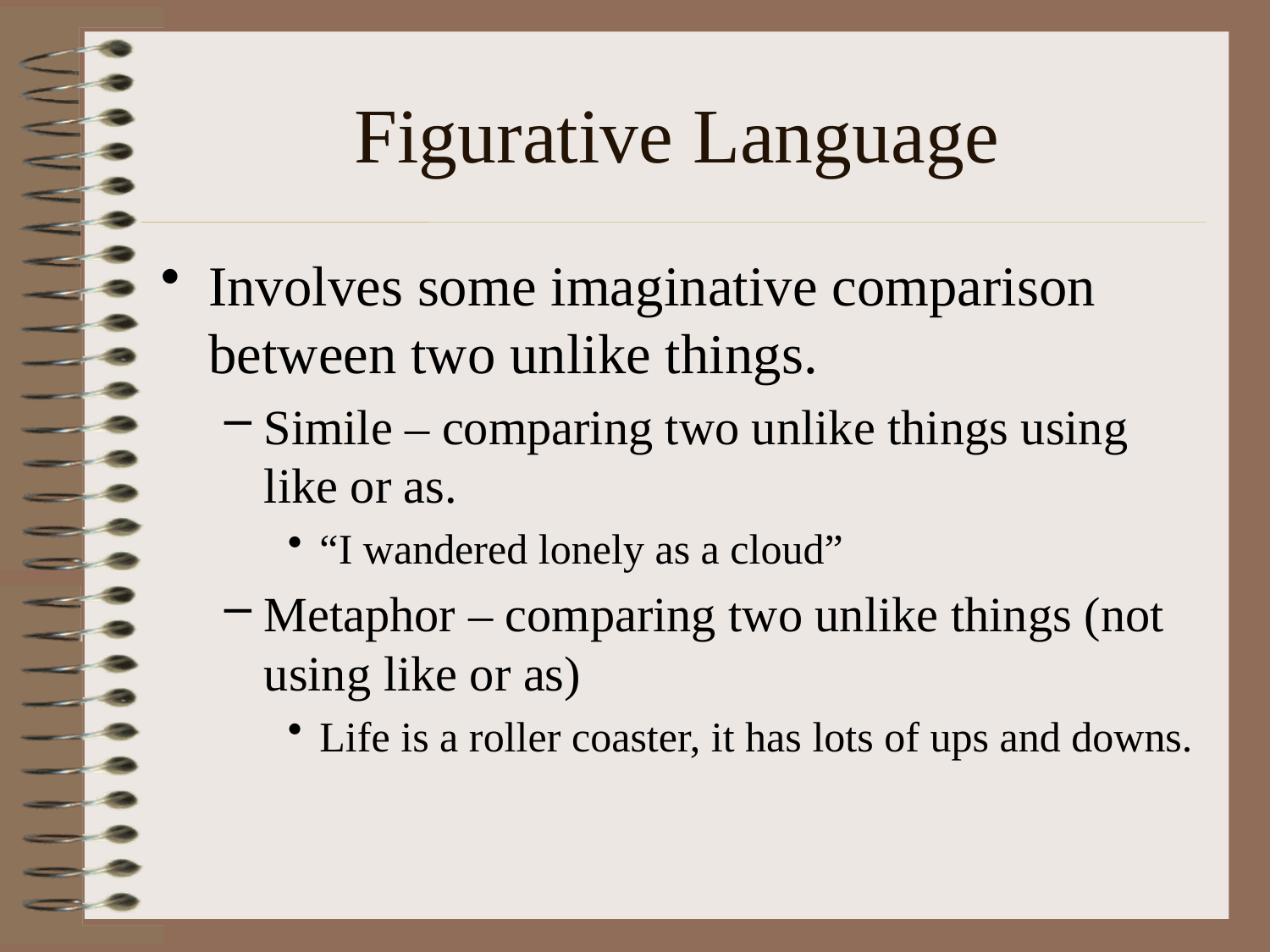

# Figurative Language
Involves some imaginative comparison between two unlike things.
Simile – comparing two unlike things using like or as.
“I wandered lonely as a cloud”
Metaphor – comparing two unlike things (not using like or as)
Life is a roller coaster, it has lots of ups and downs.